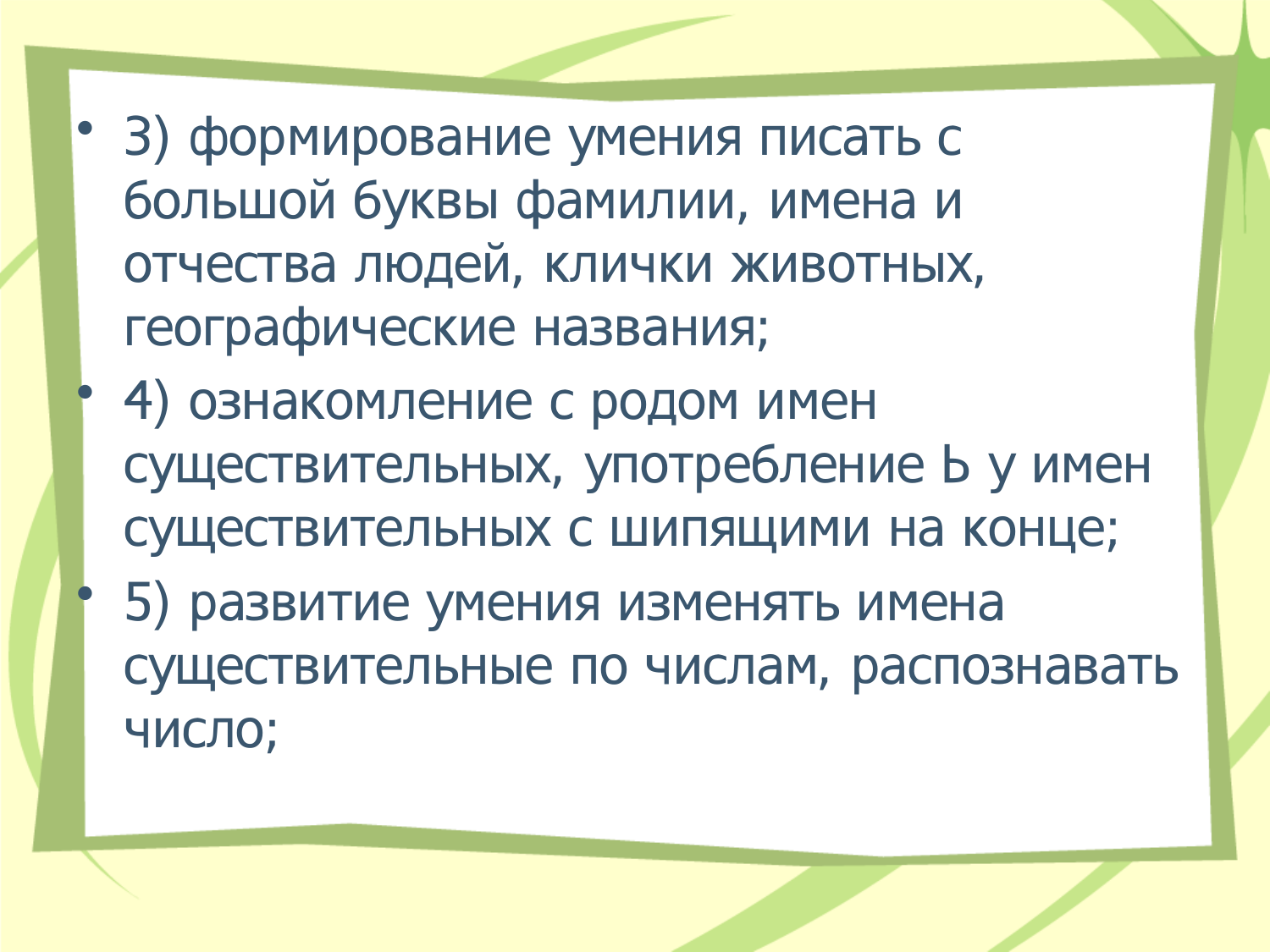

3) формирование умения писать с большой буквы фамилии, имена и отчества людей, клички животных, географические названия;
4) ознакомление с родом имен существительных, употребление Ь у имен существительных с шипящими на конце;
5) развитие умения изменять имена существительные по числам, распознавать число;